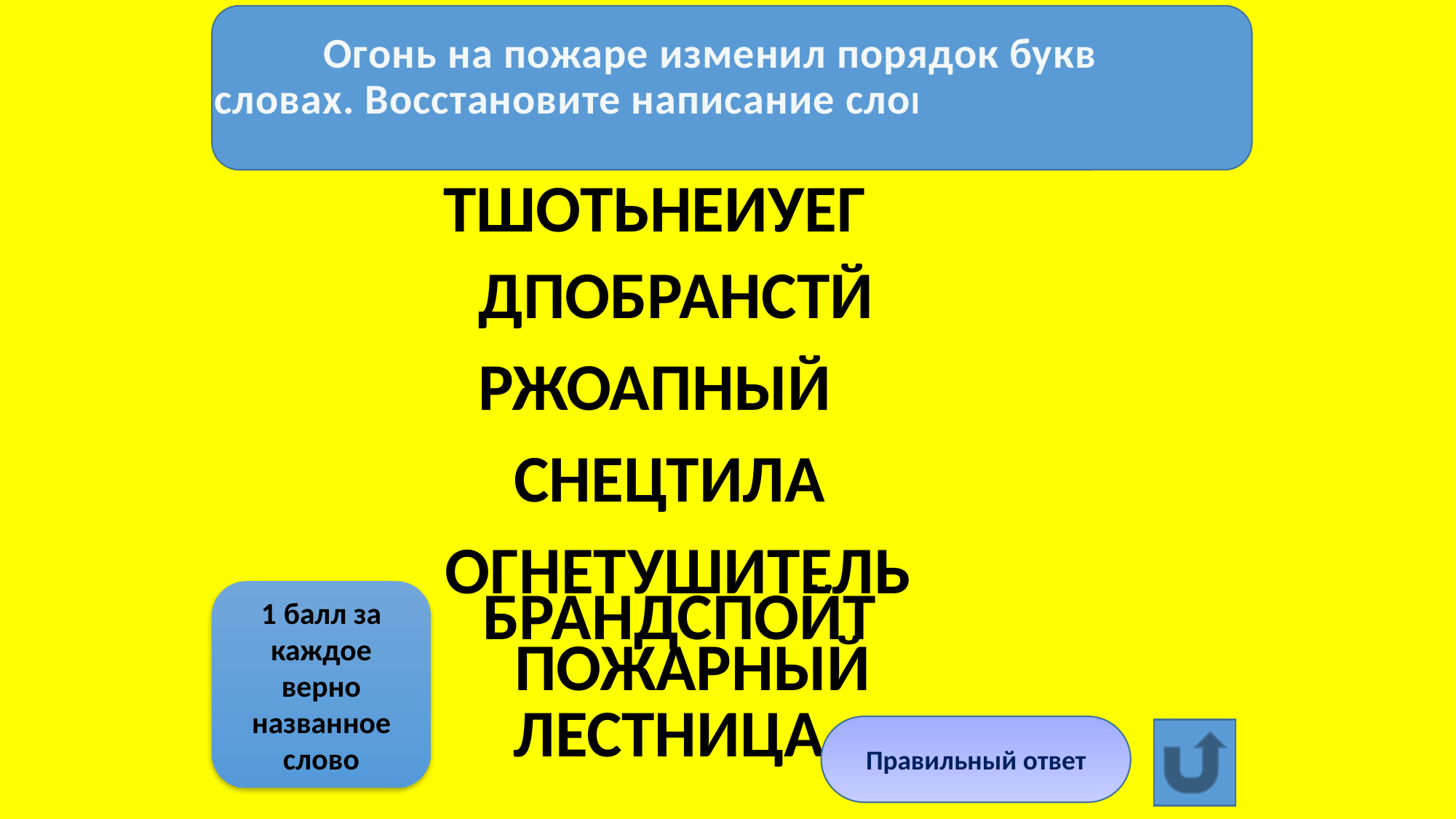

Огонь на пожаре изменил порядок букв в словах. Восстановите написание слов.
ТШОТЬНЕИУЕГ
ДПОБРАНСТЙ
РЖОАПНЫЙ
СНЕЦТИЛА
ОГНЕТУШИТЕЛЬ
БРАНДСПОЙТ
1 балл за каждое верно названное слово
ПОЖАРНЫЙ
ЛЕСТНИЦА
Правильный ответ